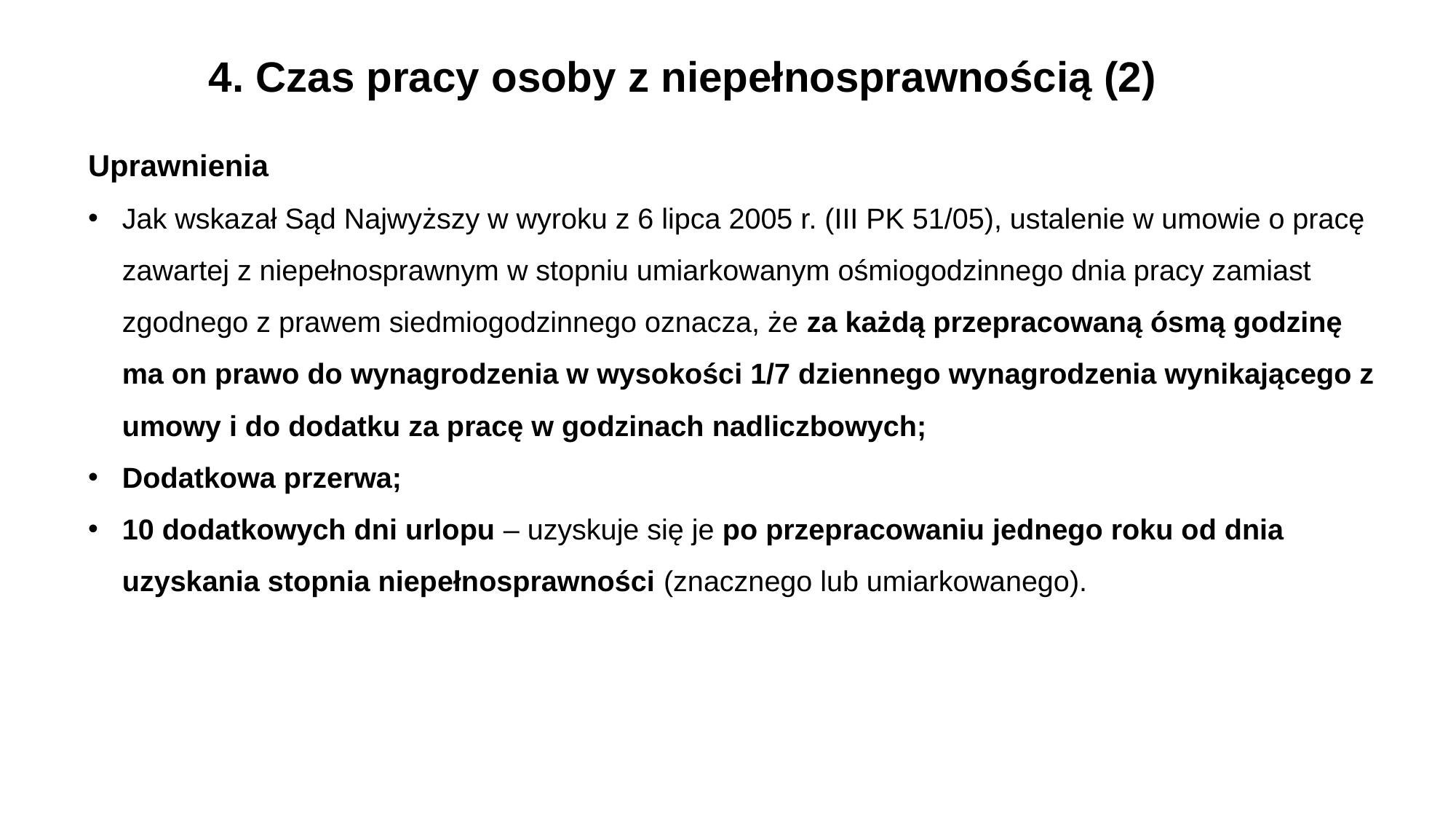

4. Czas pracy osoby z niepełnosprawnością (2)
Uprawnienia
Jak wskazał Sąd Najwyższy w wyroku z 6 lipca 2005 r. (III PK 51/05), ustalenie w umowie o pracę zawartej z niepełnosprawnym w stopniu umiarkowanym ośmiogodzinnego dnia pracy zamiast zgodnego z prawem siedmiogodzinnego oznacza, że za każdą przepracowaną ósmą godzinę ma on prawo do wynagrodzenia w wysokości 1/7 dziennego wynagrodzenia wynikającego z umowy i do dodatku za pracę w godzinach nadliczbowych;
Dodatkowa przerwa;
10 dodatkowych dni urlopu – uzyskuje się je po przepracowaniu jednego roku od dnia uzyskania stopnia niepełnosprawności (znacznego lub umiarkowanego).